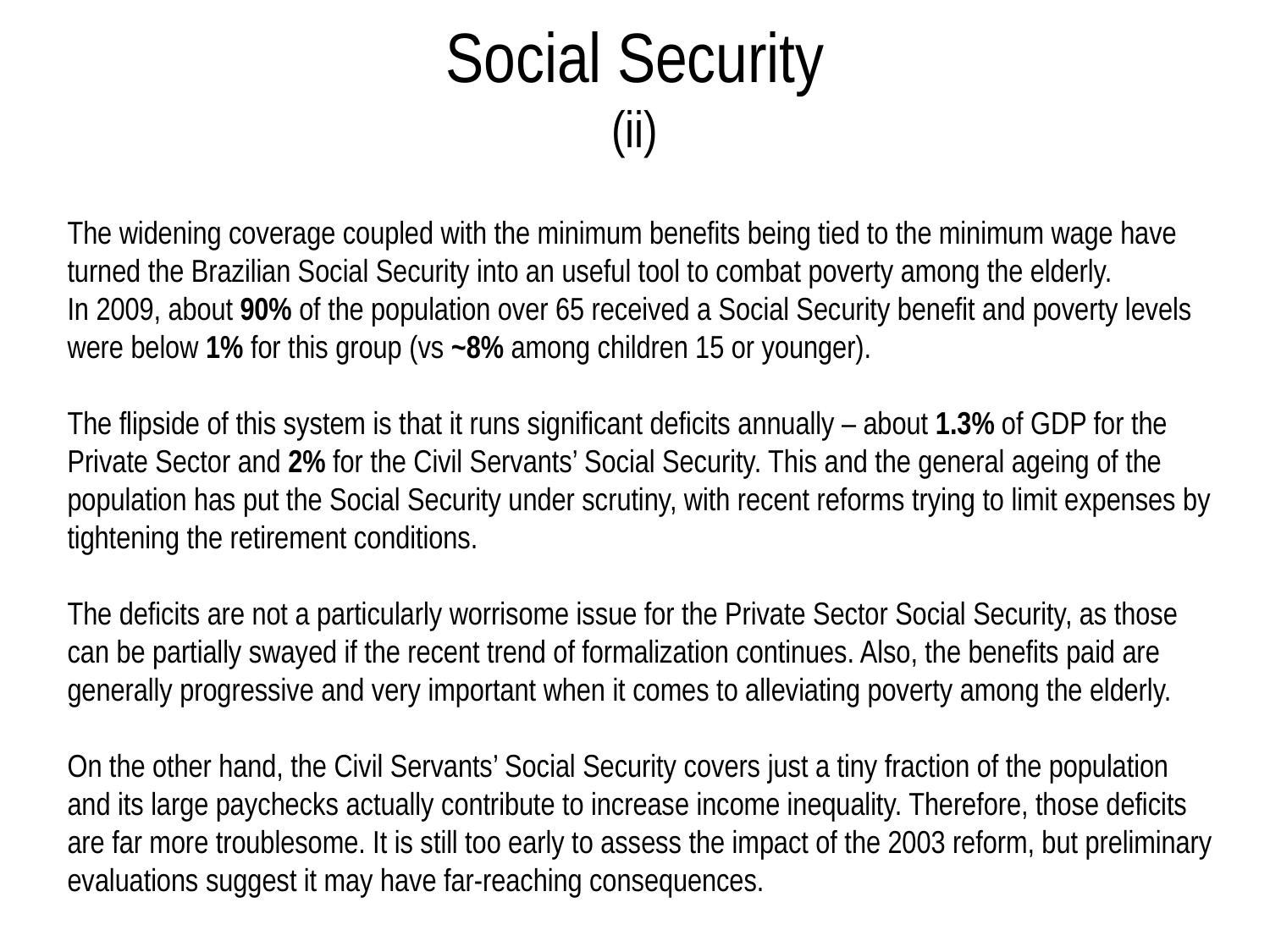

Social Security
(ii)
The widening coverage coupled with the minimum benefits being tied to the minimum wage have turned the Brazilian Social Security into an useful tool to combat poverty among the elderly.
In 2009, about 90% of the population over 65 received a Social Security benefit and poverty levels were below 1% for this group (vs ~8% among children 15 or younger).

The flipside of this system is that it runs significant deficits annually – about 1.3% of GDP for the Private Sector and 2% for the Civil Servants’ Social Security. This and the general ageing of the population has put the Social Security under scrutiny, with recent reforms trying to limit expenses by tightening the retirement conditions.

The deficits are not a particularly worrisome issue for the Private Sector Social Security, as those can be partially swayed if the recent trend of formalization continues. Also, the benefits paid are generally progressive and very important when it comes to alleviating poverty among the elderly.

On the other hand, the Civil Servants’ Social Security covers just a tiny fraction of the population and its large paychecks actually contribute to increase income inequality. Therefore, those deficits are far more troublesome. It is still too early to assess the impact of the 2003 reform, but preliminary evaluations suggest it may have far-reaching consequences.